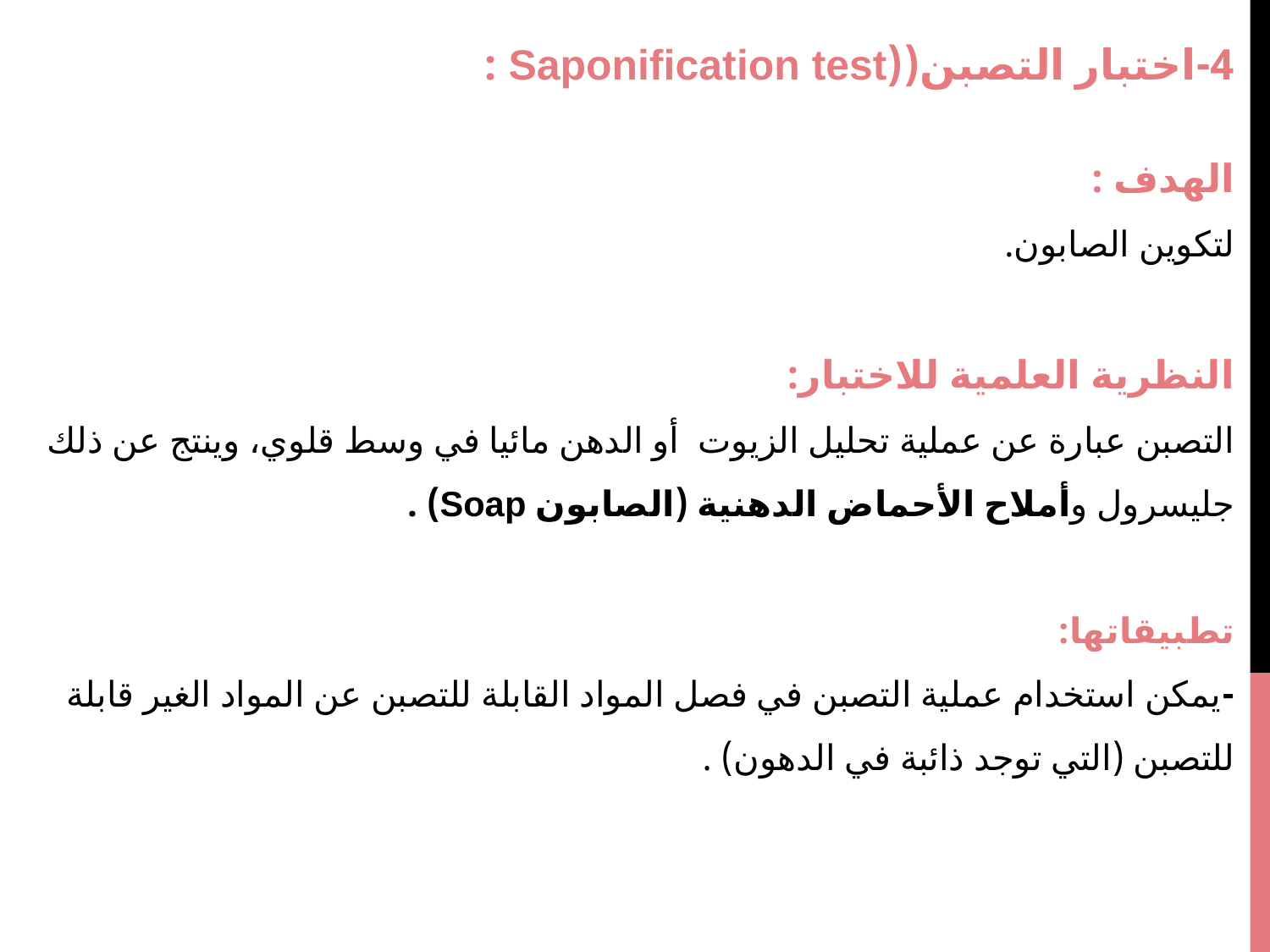

4-اختبار التصبن((Saponification test :
الهدف :
لتكوين الصابون.

النظرية العلمية للاختبار:
التصبن عبارة عن عملية تحليل الزيوت  أو الدهن مائيا في وسط قلوي، وينتج عن ذلك جليسرول وأملاح الأحماض الدهنية (الصابون Soap) .

تطبيقاتها:
-يمكن استخدام عملية التصبن في فصل المواد القابلة للتصبن عن المواد الغير قابلة للتصبن (التي توجد ذائبة في الدهون) .